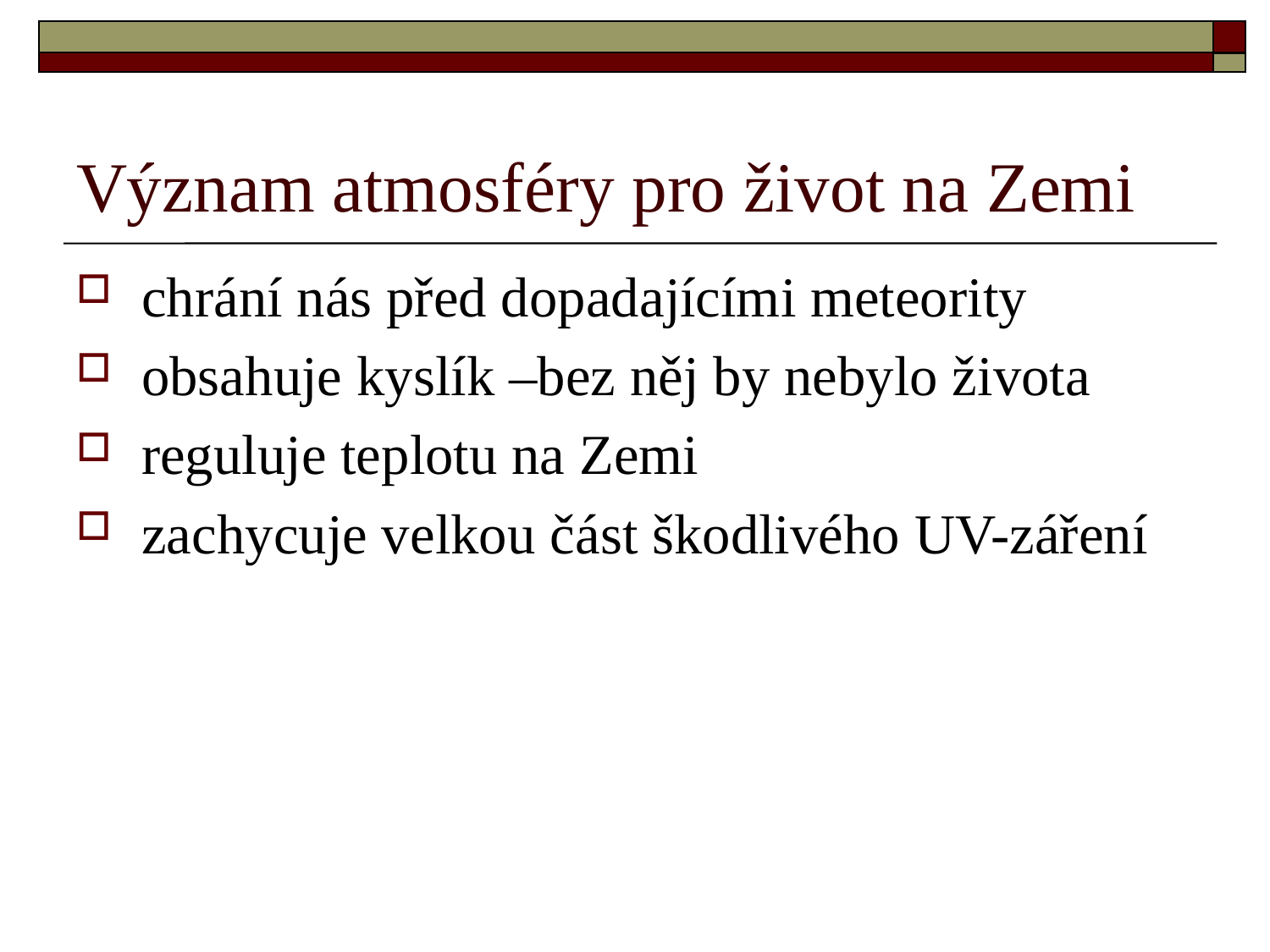

# Význam atmosféry pro život na Zemi
chrání nás před dopadajícími meteority
obsahuje kyslík –bez něj by nebylo života
reguluje teplotu na Zemi
zachycuje velkou část škodlivého UV-záření